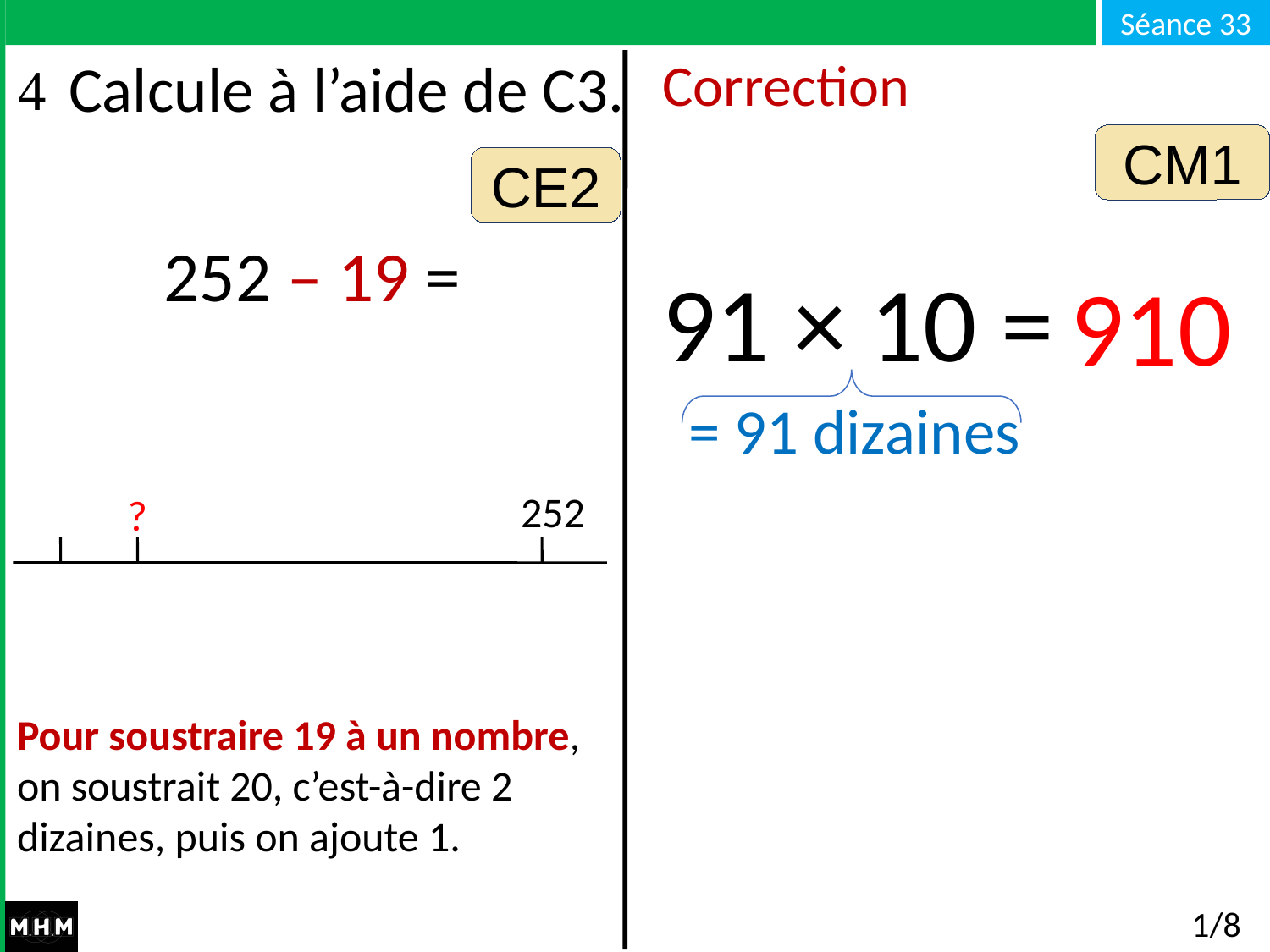

Calcule à l’aide de C3.

Correction
CM1
CE2
252 – 19 =

91 × 10 =
910
= 91 dizaines
252
?
Pour soustraire 19 à un nombre, on soustrait 20, c’est-à-dire 2 dizaines, puis on ajoute 1.
# 1/8